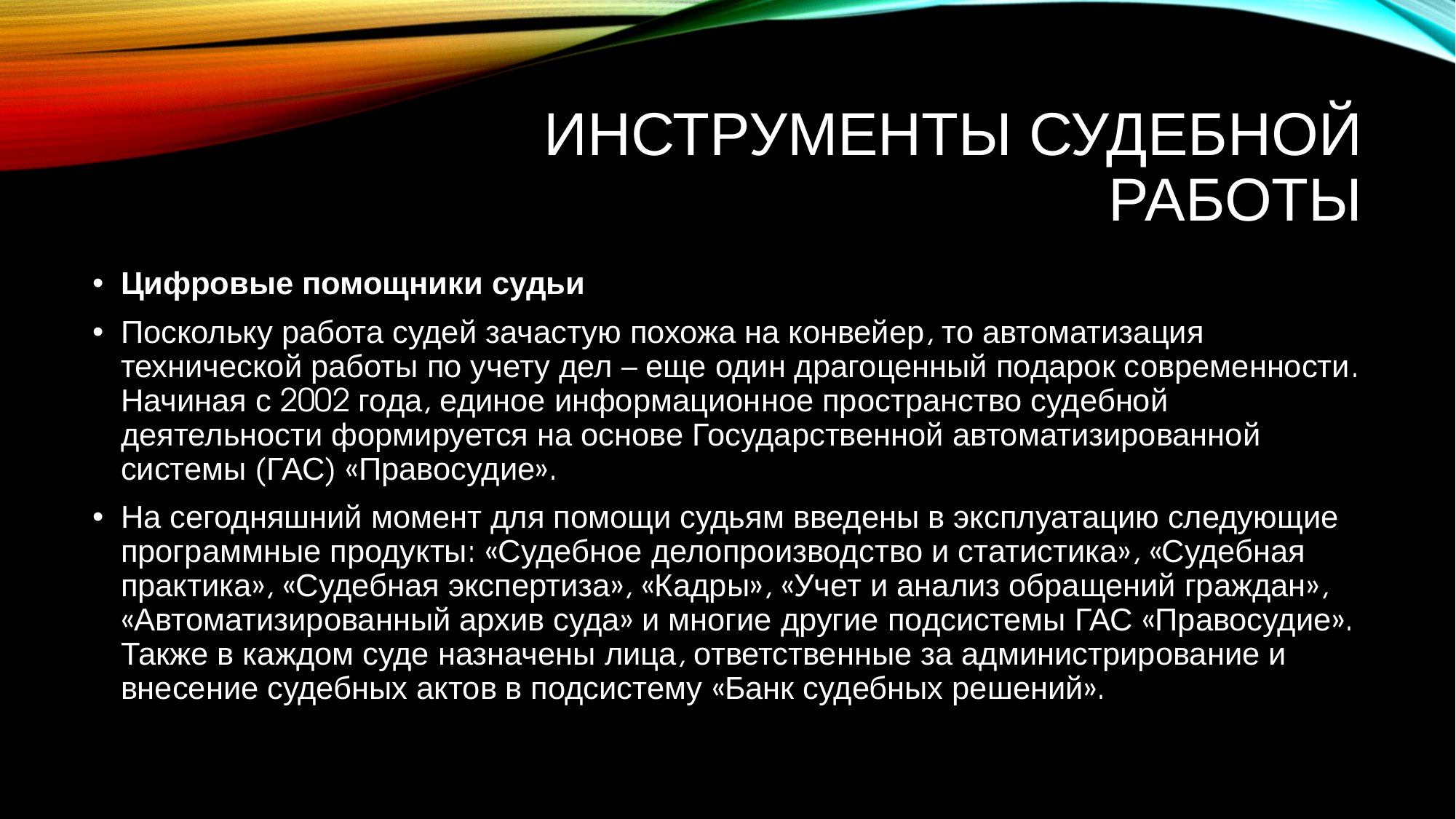

# Инструменты судебной работы
Цифровые помощники судьи
Поскольку работа судей зачастую похожа на конвейер, то автоматизация технической работы по учету дел – еще один драгоценный подарок современности. Начиная с 2002 года, единое информационное пространство судебной деятельности формируется на основе Государственной автоматизированной системы (ГАС) «Правосудие».
На сегодняшний момент для помощи судьям введены в эксплуатацию следующие программные продукты: «Судебное делопроизводство и статистика», «Судебная практика», «Судебная экспертиза», «Кадры», «Учет и анализ обращений граждан», «Автоматизированный архив суда» и многие другие подсистемы ГАС «Правосудие». Также в каждом суде назначены лица, ответственные за администрирование и внесение судебных актов в подсистему «Банк судебных решений».